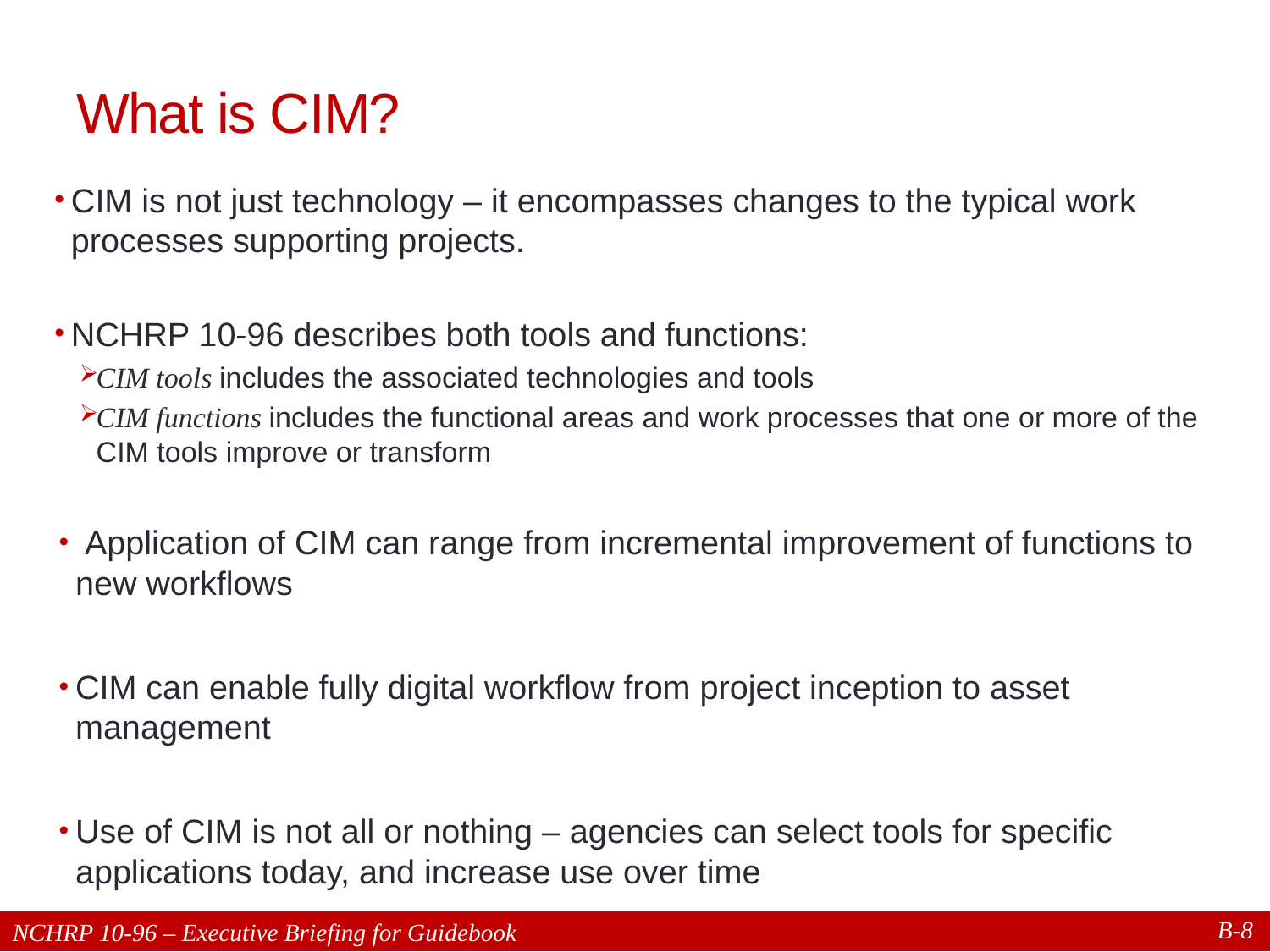

# What is CIM?
CIM is not just technology – it encompasses changes to the typical work processes supporting projects.

NCHRP 10-96 describes both tools and functions:
CIM tools includes the associated technologies and tools
CIM functions includes the functional areas and work processes that one or more of the CIM tools improve or transform

 Application of CIM can range from incremental improvement of functions to new workflows

CIM can enable fully digital workflow from project inception to asset management

Use of CIM is not all or nothing – agencies can select tools for specific applications today, and increase use over time

8